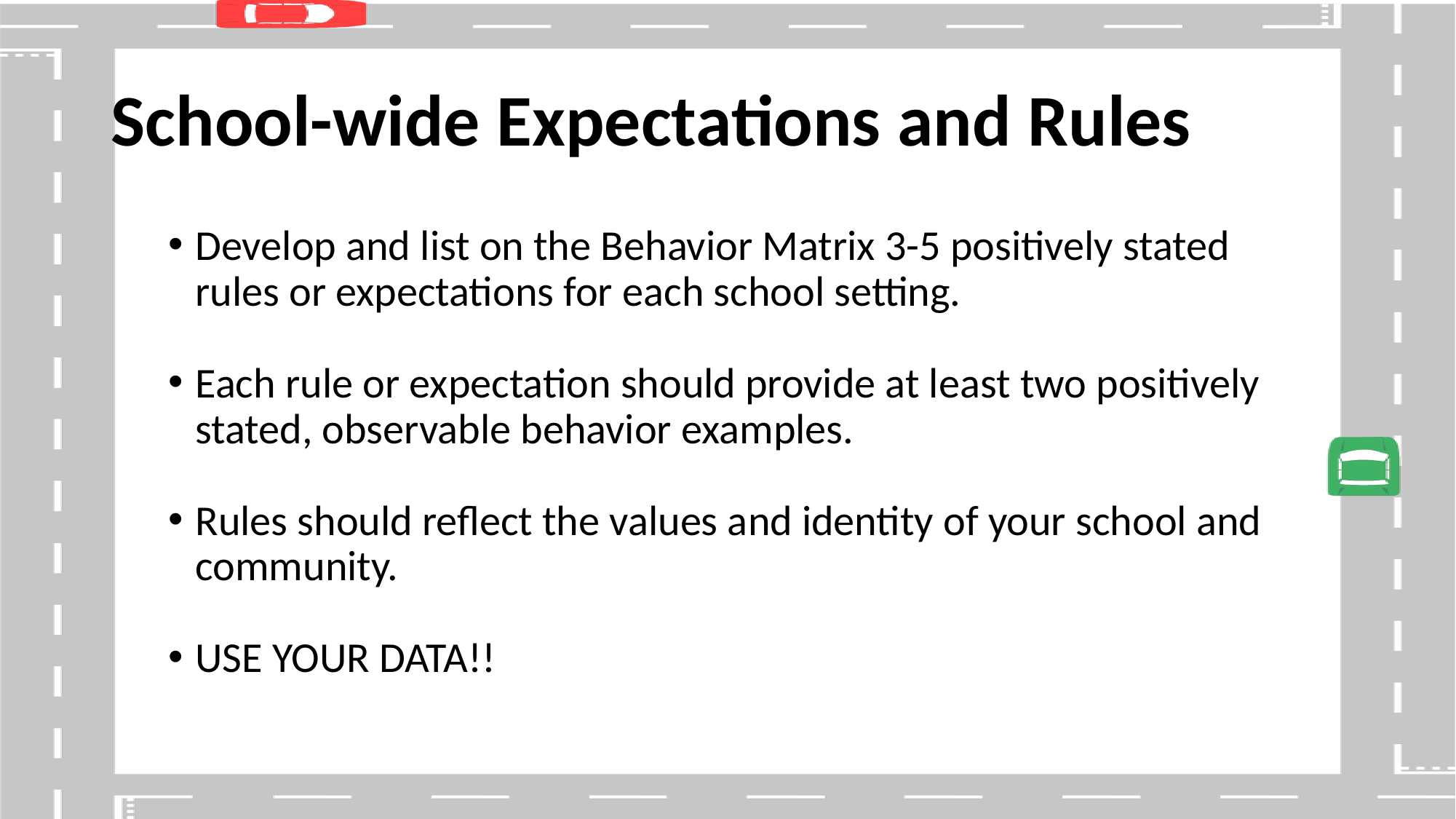

# School-wide Expectations and Rules
Develop and list on the Behavior Matrix 3-5 positively stated rules or expectations for each school setting.

Each rule or expectation should provide at least two positively stated, observable behavior examples.

Rules should reflect the values and identity of your school and community.

USE YOUR DATA!!